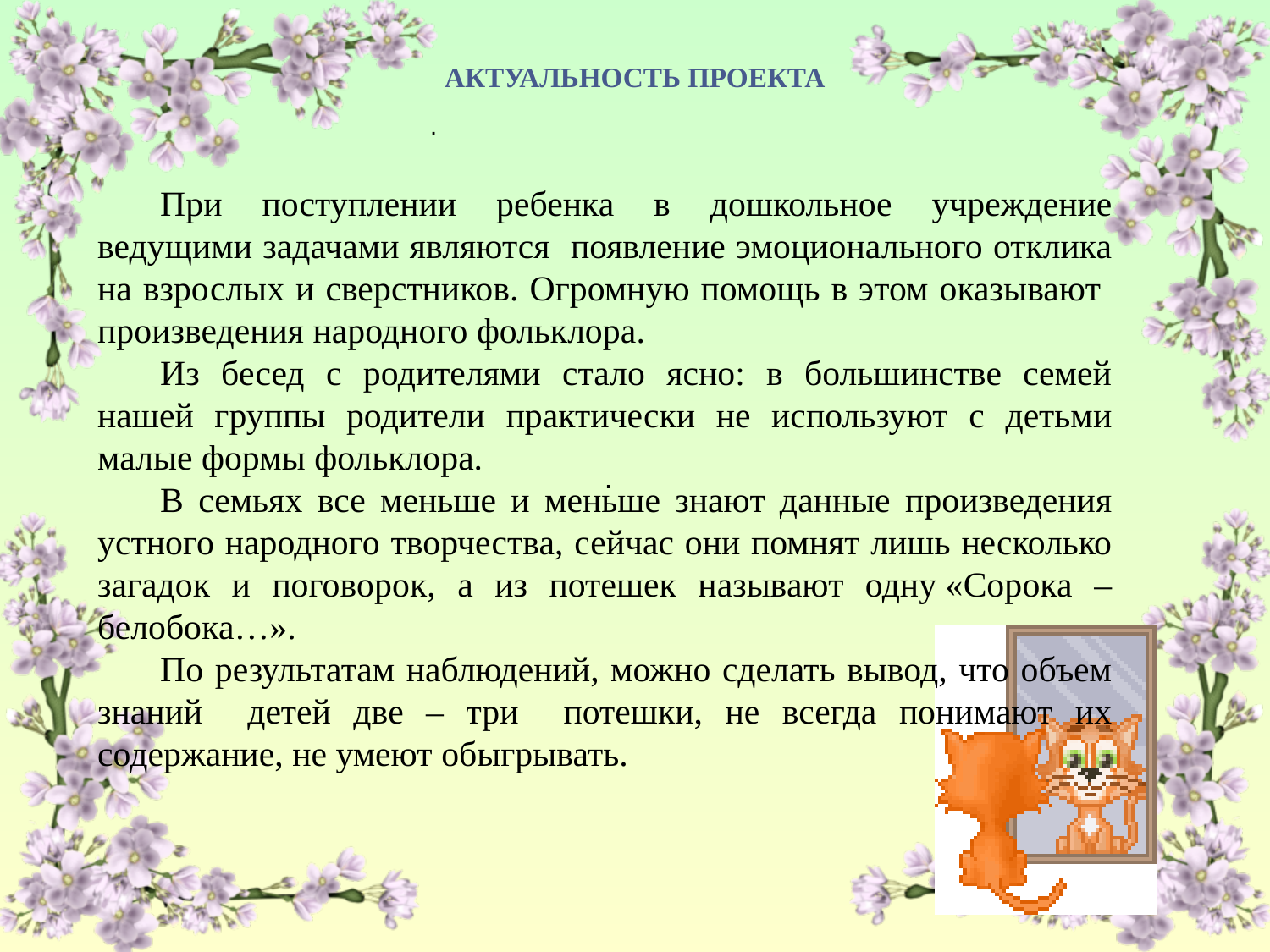

# Актуальность проекта
.

При поступлении ребенка в дошкольное учреждение ведущими задачами являются  появление эмоционального отклика на взрослых и сверстников. Огромную помощь в этом оказывают  произведения народного фольклора.
Из бесед с родителями стало ясно: в большинстве семей нашей группы родители практически не используют с детьми малые формы фольклора.
В семьях все меньше и меньше знают данные произведения устного народного творчества, сейчас они помнят лишь несколько загадок и поговорок, а из потешек называют одну «Сорока – белобока…».
По результатам наблюдений, можно сделать вывод, что объем знаний  детей две – три  потешки, не всегда понимают их содержание, не умеют обыгрывать.
.